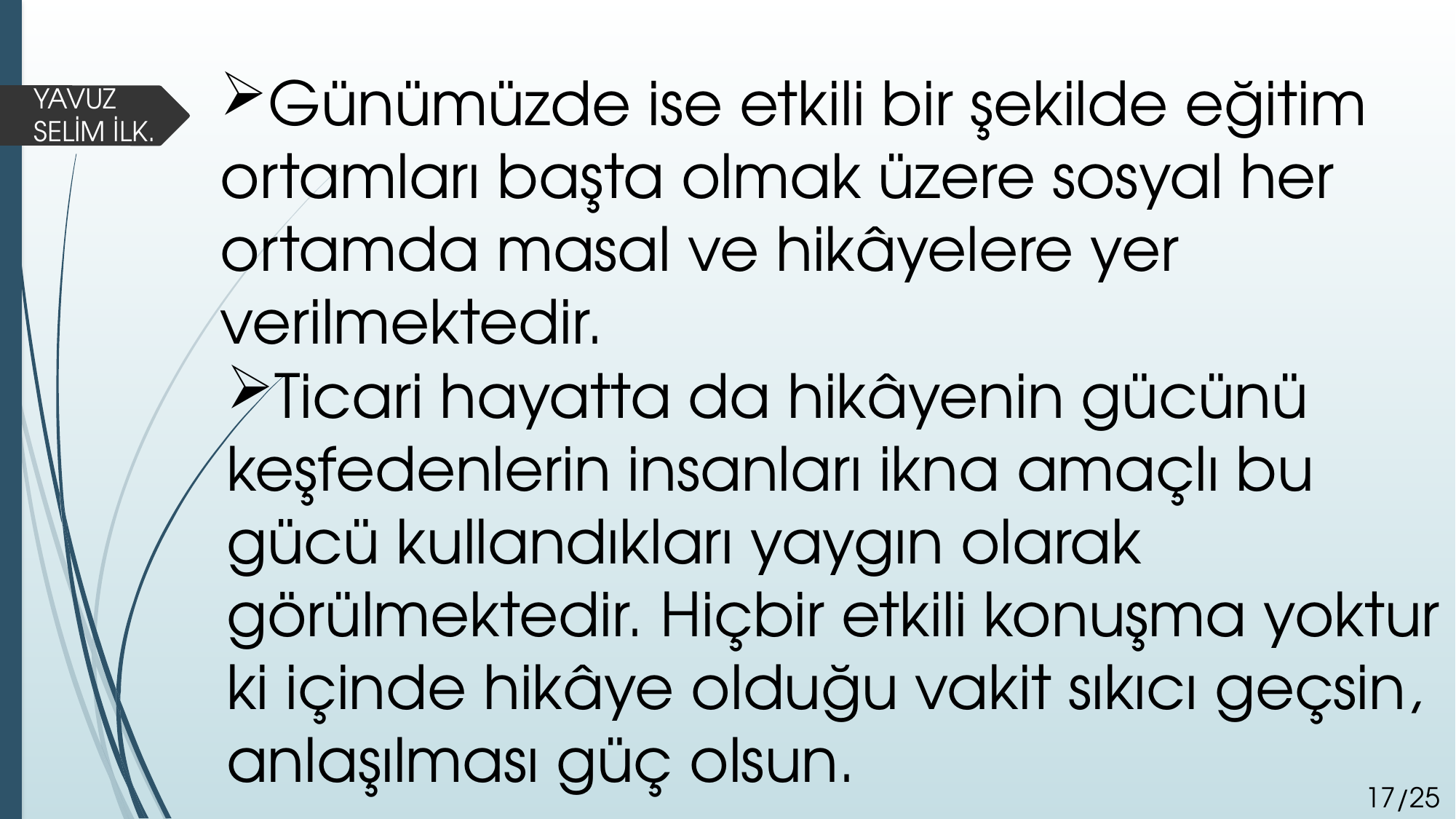

Günümüzde ise etkili bir şekilde eğitim ortamları başta olmak üzere sosyal her ortamda masal ve hikâyelere yer verilmektedir.
YAVUZ
SELİM İLK.
Ticari hayatta da hikâyenin gücünü keşfedenlerin insanları ikna amaçlı bu gücü kullandıkları yaygın olarak görülmektedir. Hiçbir etkili konuşma yoktur ki içinde hikâye olduğu vakit sıkıcı geçsin, anlaşılması güç olsun.
17/25